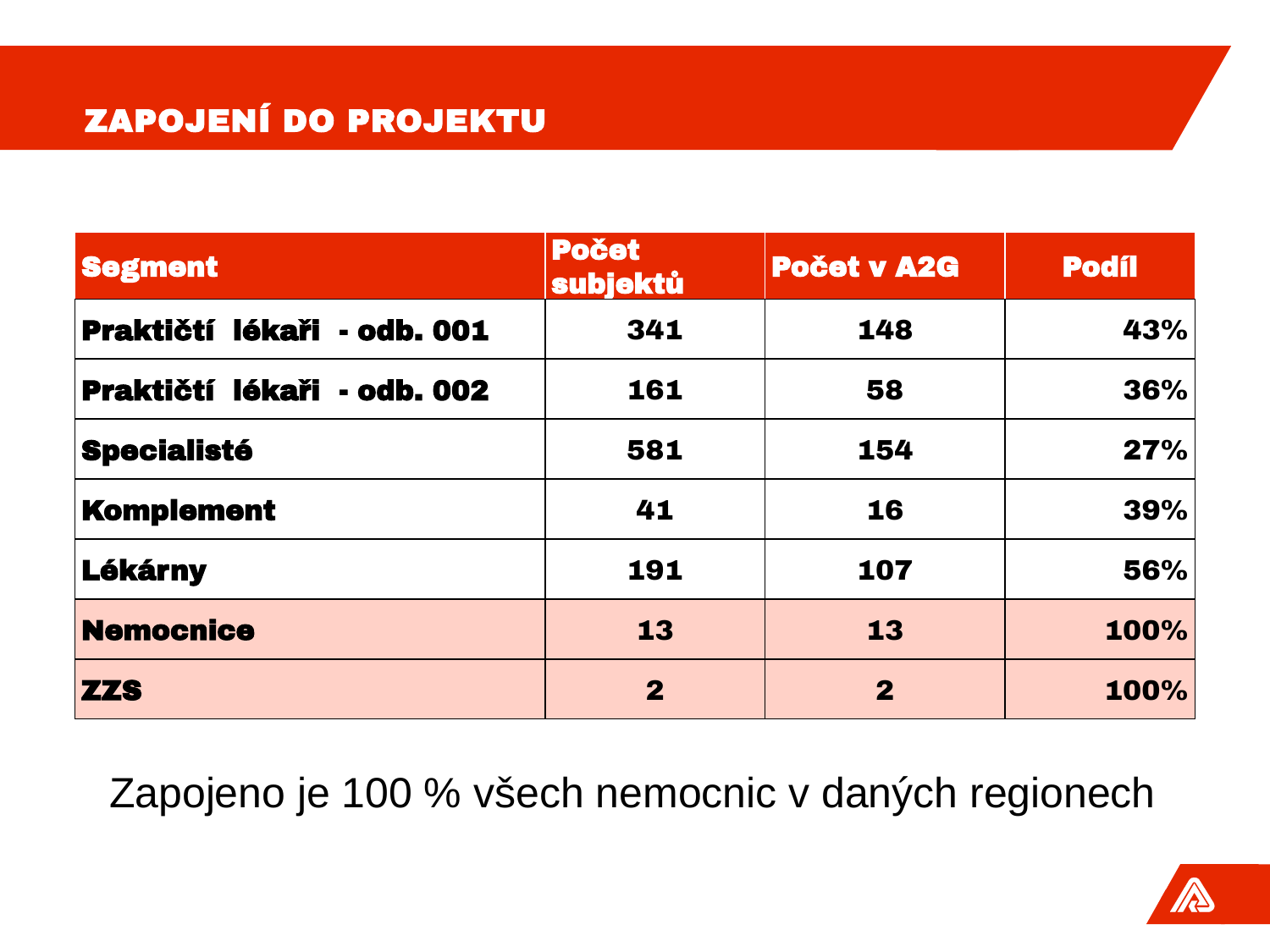

# Zapojení do projektu

Zapojeno je 100 % všech nemocnic v daných regionech

| Segment | Počet subjektů | Počet v A2G | Podíl |
| --- | --- | --- | --- |
| Praktičtí  lékaři - odb. 001 | 341 | 148 | 43% |
| Praktičtí  lékaři - odb. 002 | 161 | 58 | 36% |
| Specialisté | 581 | 154 | 27% |
| Komplement | 41 | 16 | 39% |
| Lékárny | 191 | 107 | 56% |
| Nemocnice | 13 | 13 | 100% |
| ZZS | 2 | 2 | 100% |